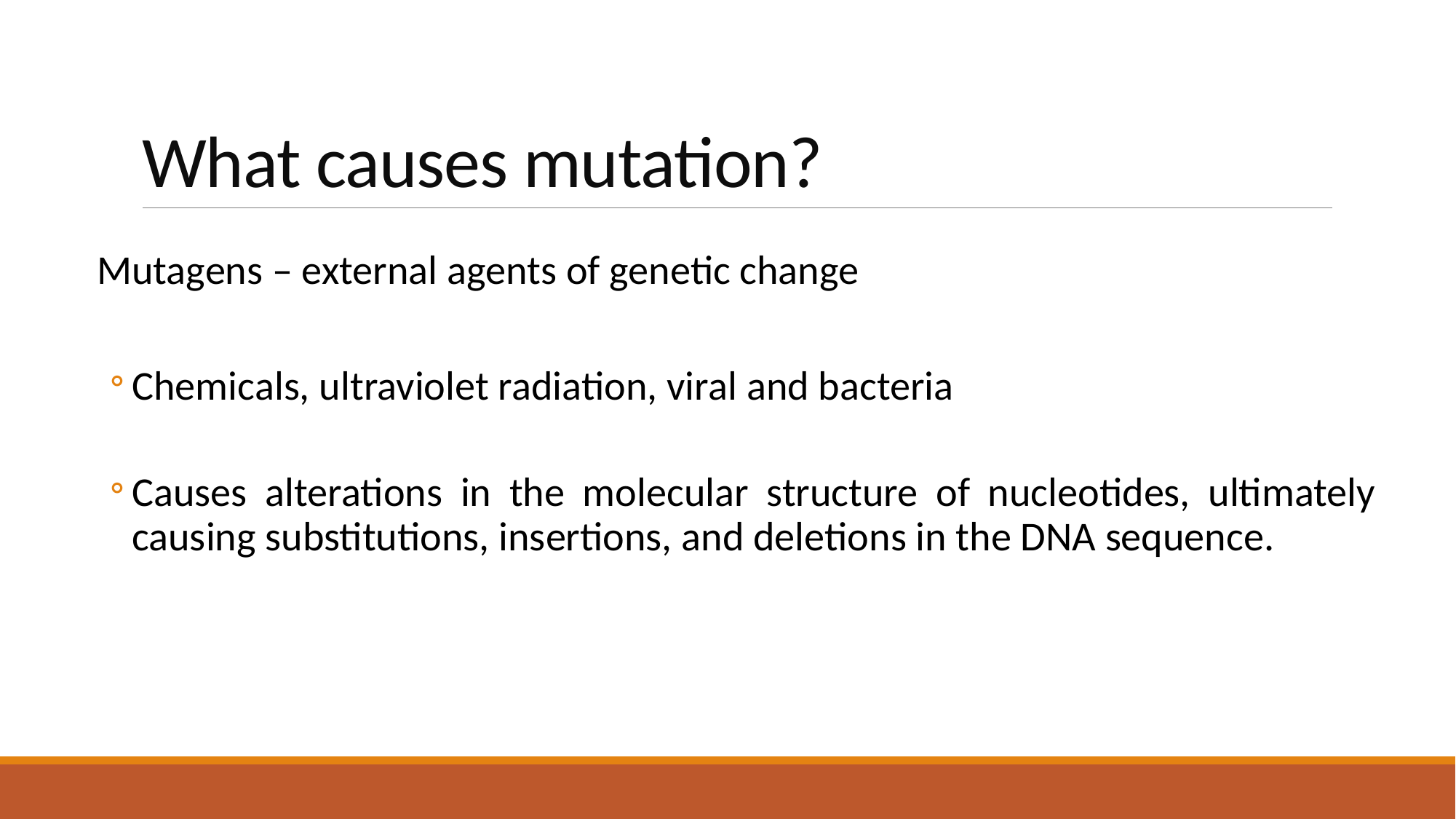

# What causes mutation?
Mutagens – external agents of genetic change

Chemicals, ultraviolet radiation, viral and bacteria

Causes alterations in the molecular structure of nucleotides, ultimately causing substitutions, insertions, and deletions in the DNA sequence.